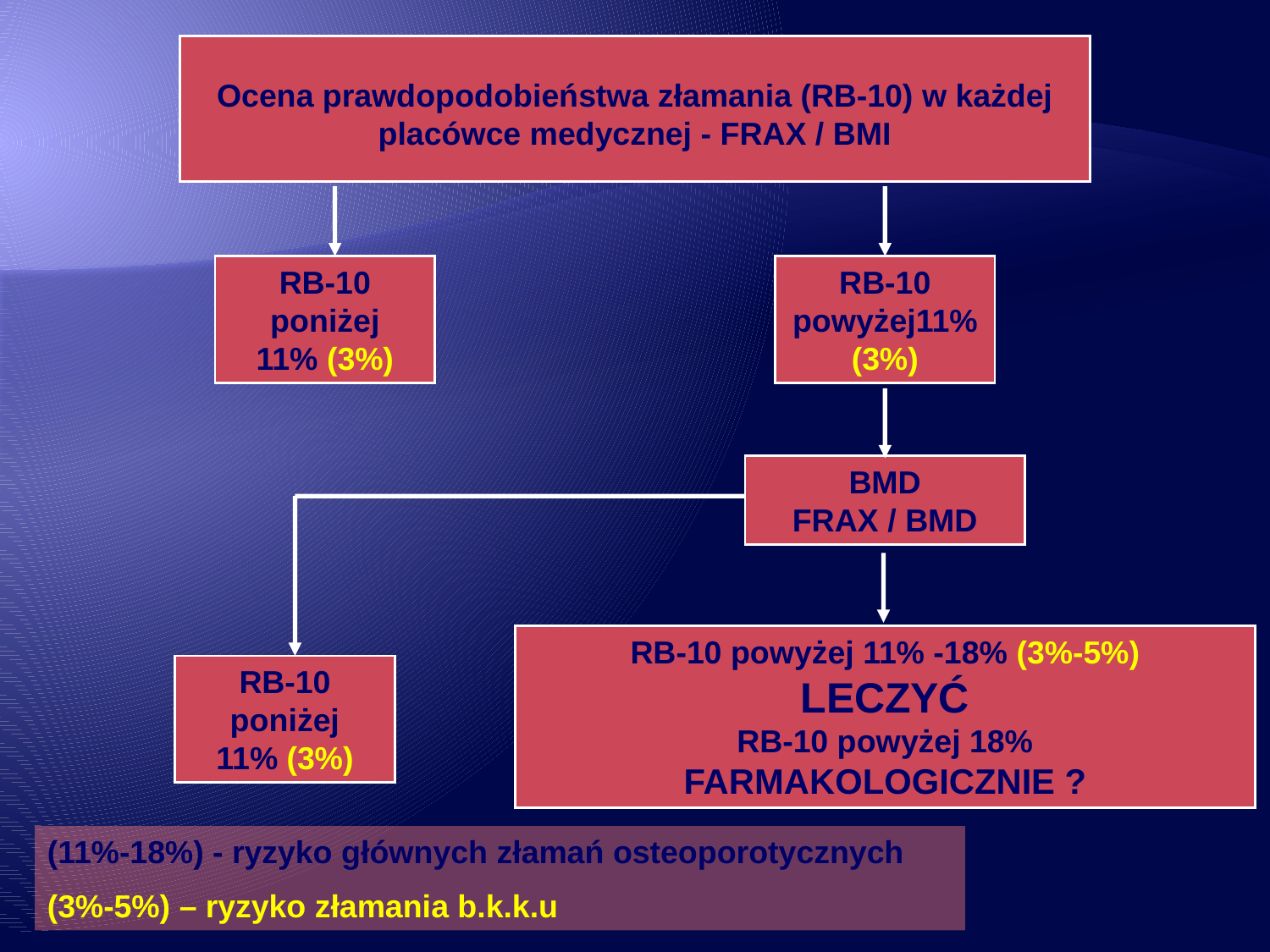

Ocena prawdopodobieństwa złamania (RB-10) w każdej placówce medycznej - FRAX / BMI

RB-10 powyżej11% (3%)
RB-10 poniżej
11% (3%)

BMD
FRAX / BMD

RB-10 powyżej 11% -18% (3%-5%)
LECZYĆ
RB-10 powyżej 18%
FARMAKOLOGICZNIE ?
RB-10 poniżej
11% (3%)
(11%-18%) - ryzyko głównych złamań osteoporotycznych
(3%-5%) – ryzyko złamania b.k.k.u